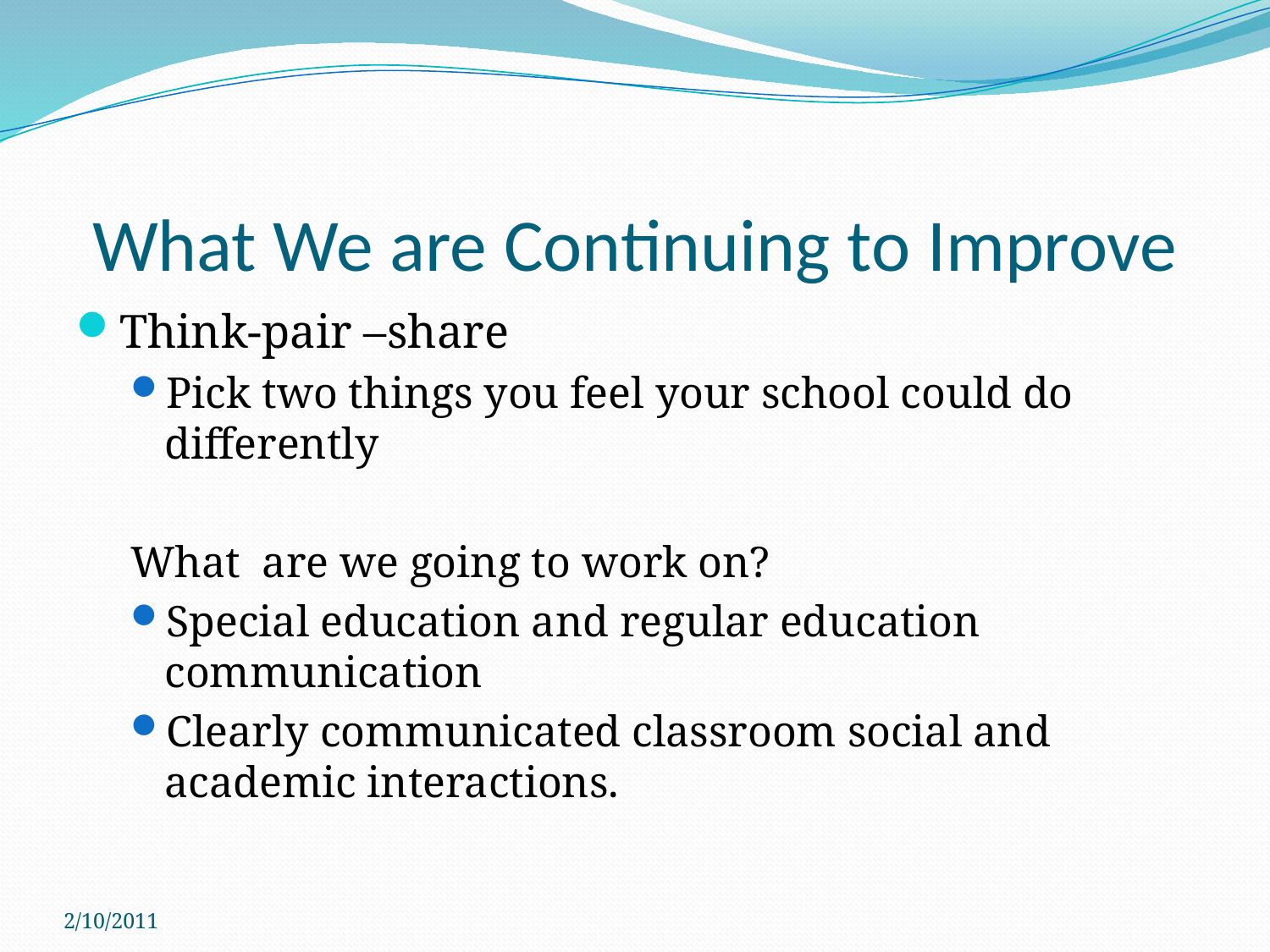

# What We are Continuing to Improve
Think-pair –share
Pick two things you feel your school could do differently

What  are we going to work on?
Special education and regular education communication
Clearly communicated classroom social and academic interactions.
2/10/2011